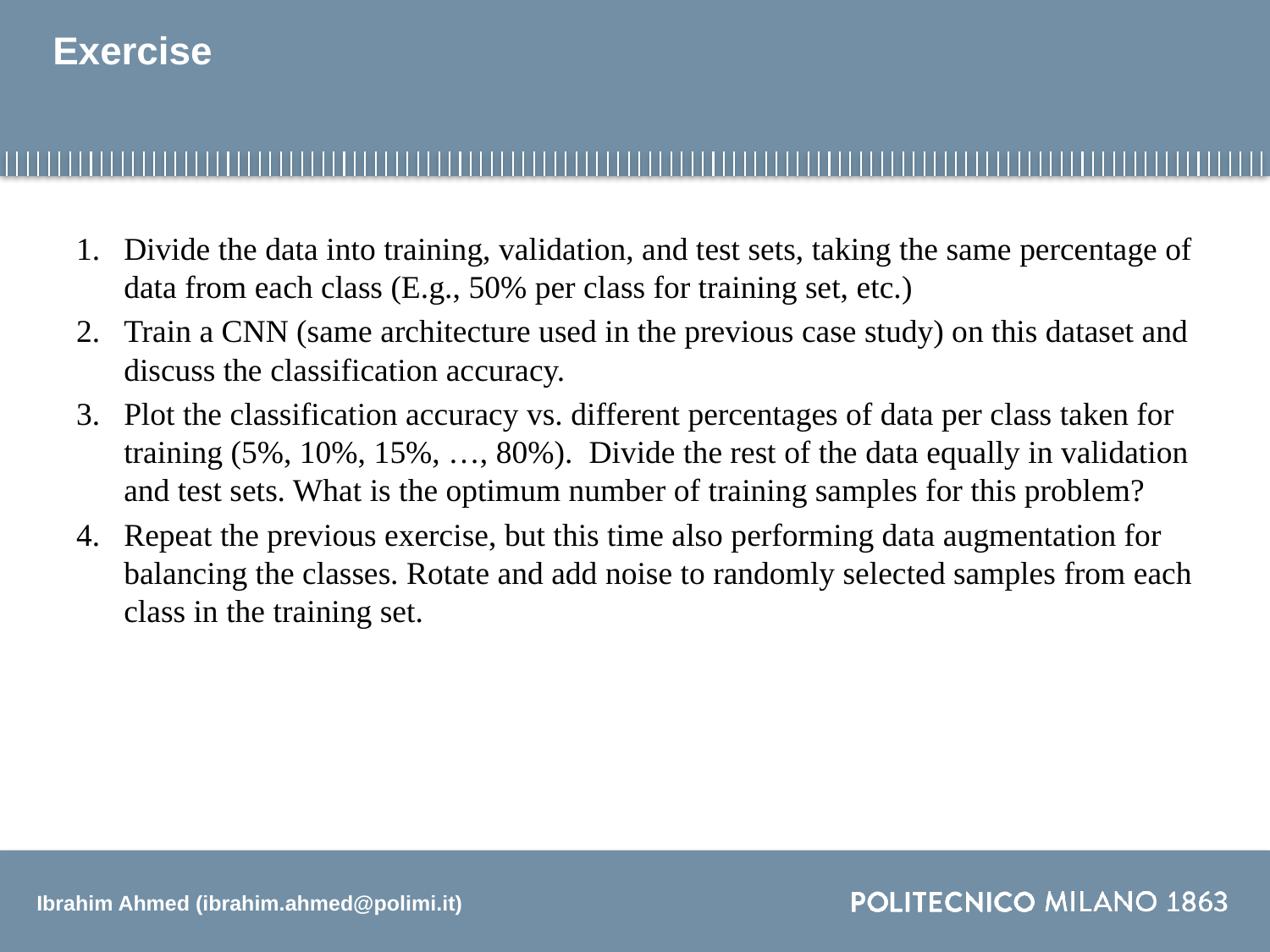

# Exercise
Divide the data into training, validation, and test sets, taking the same percentage of data from each class (E.g., 50% per class for training set, etc.)
Train a CNN (same architecture used in the previous case study) on this dataset and discuss the classification accuracy.
Plot the classification accuracy vs. different percentages of data per class taken for training (5%, 10%, 15%, …, 80%).  Divide the rest of the data equally in validation and test sets. What is the optimum number of training samples for this problem?
Repeat the previous exercise, but this time also performing data augmentation for balancing the classes. Rotate and add noise to randomly selected samples from each class in the training set.